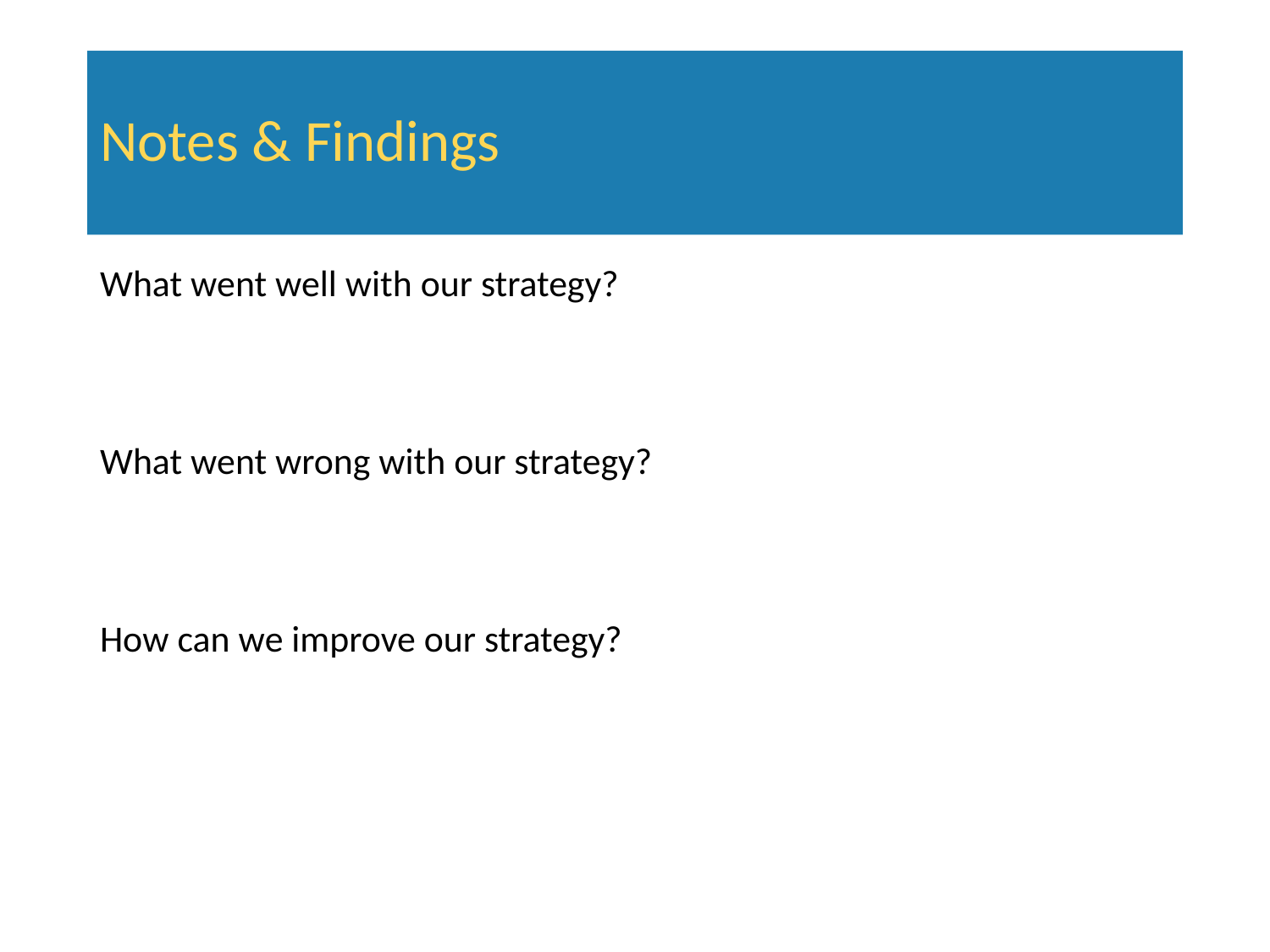

# Notes & Findings
What went well with our strategy?

What went wrong with our strategy?

How can we improve our strategy?